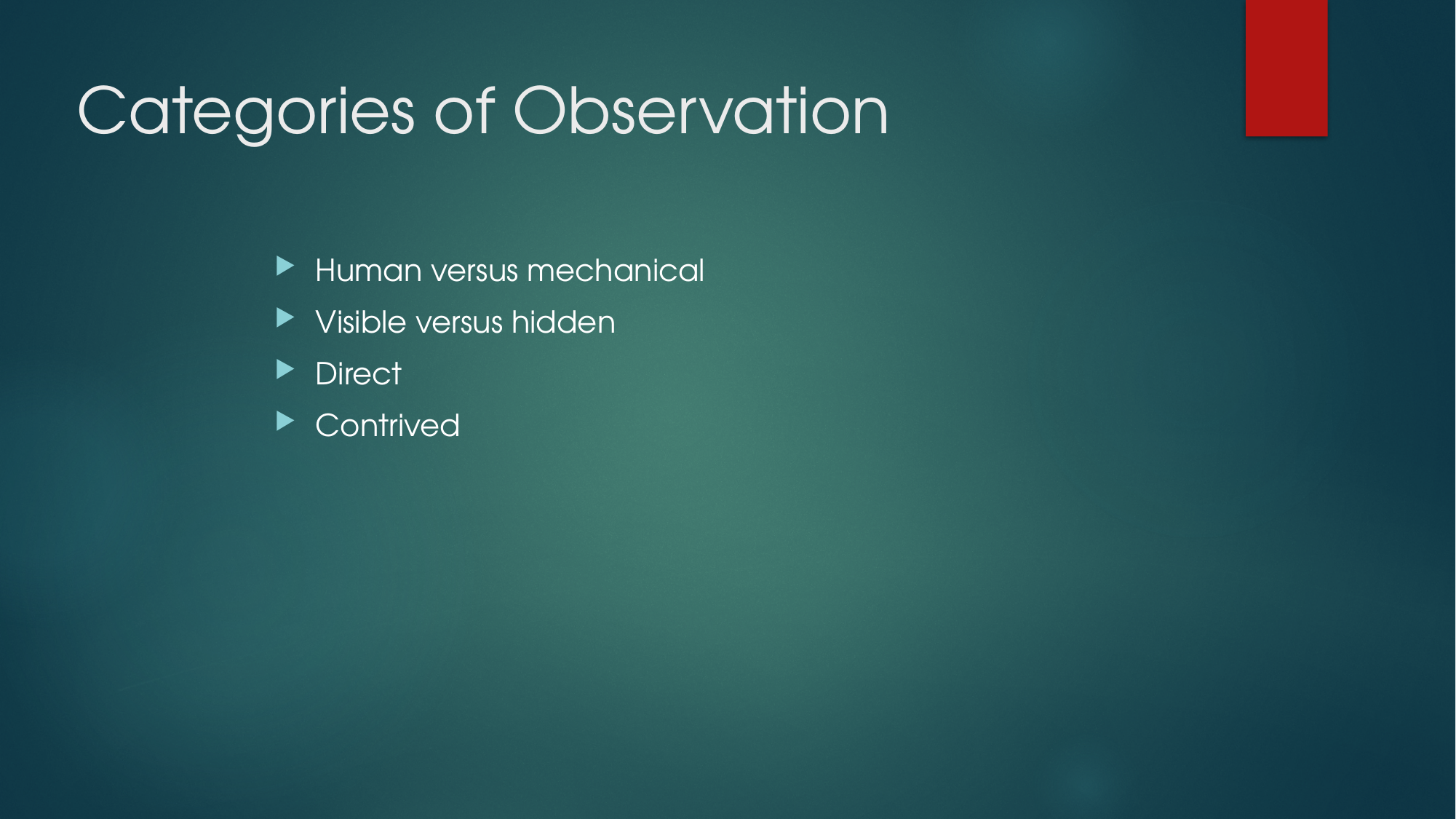

# Categories of Observation
Human versus mechanical
Visible versus hidden
Direct
Contrived